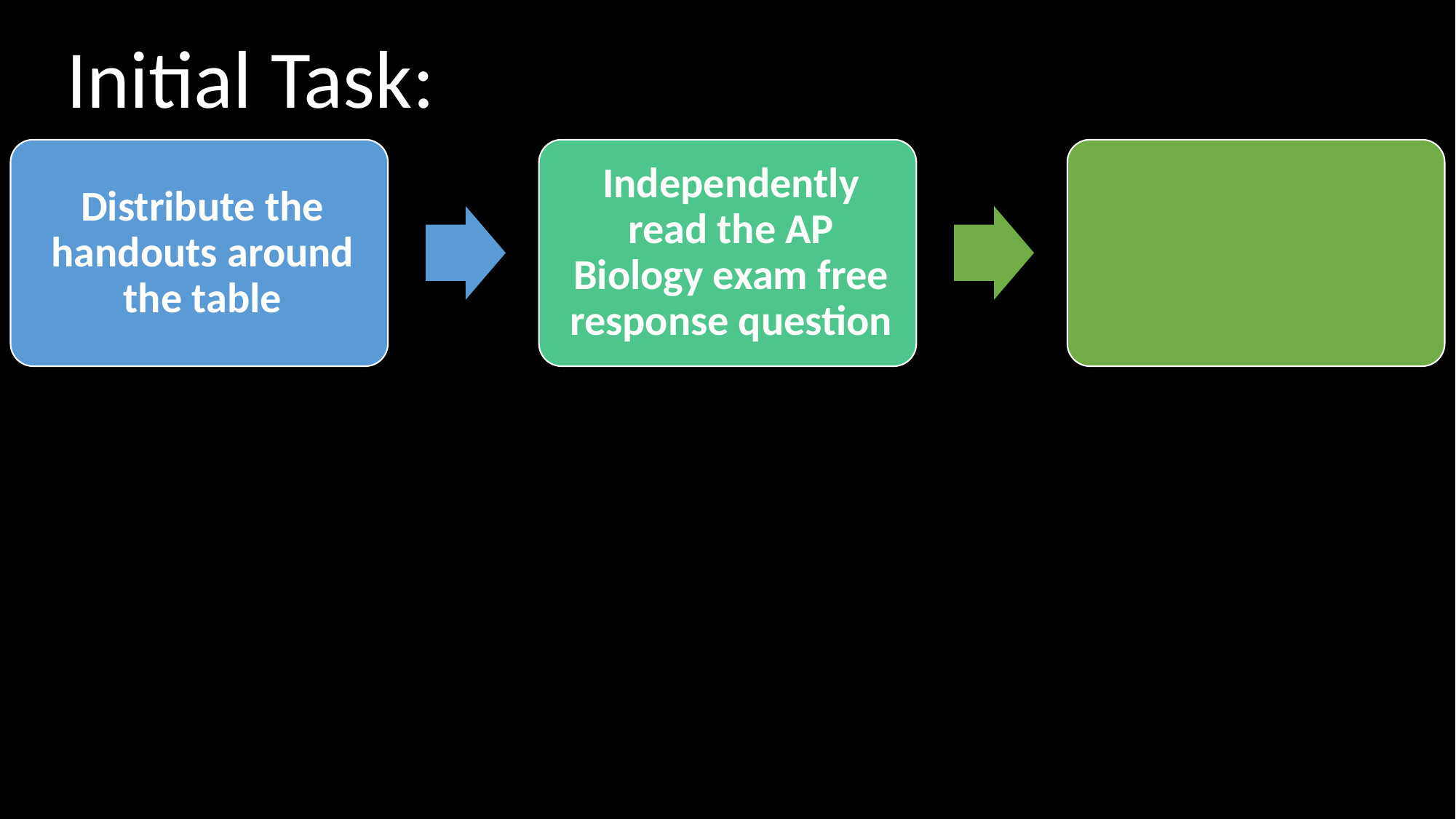

Distribute the handouts around the table

Independently read the AP Biology exam free response question

# Initial Task: